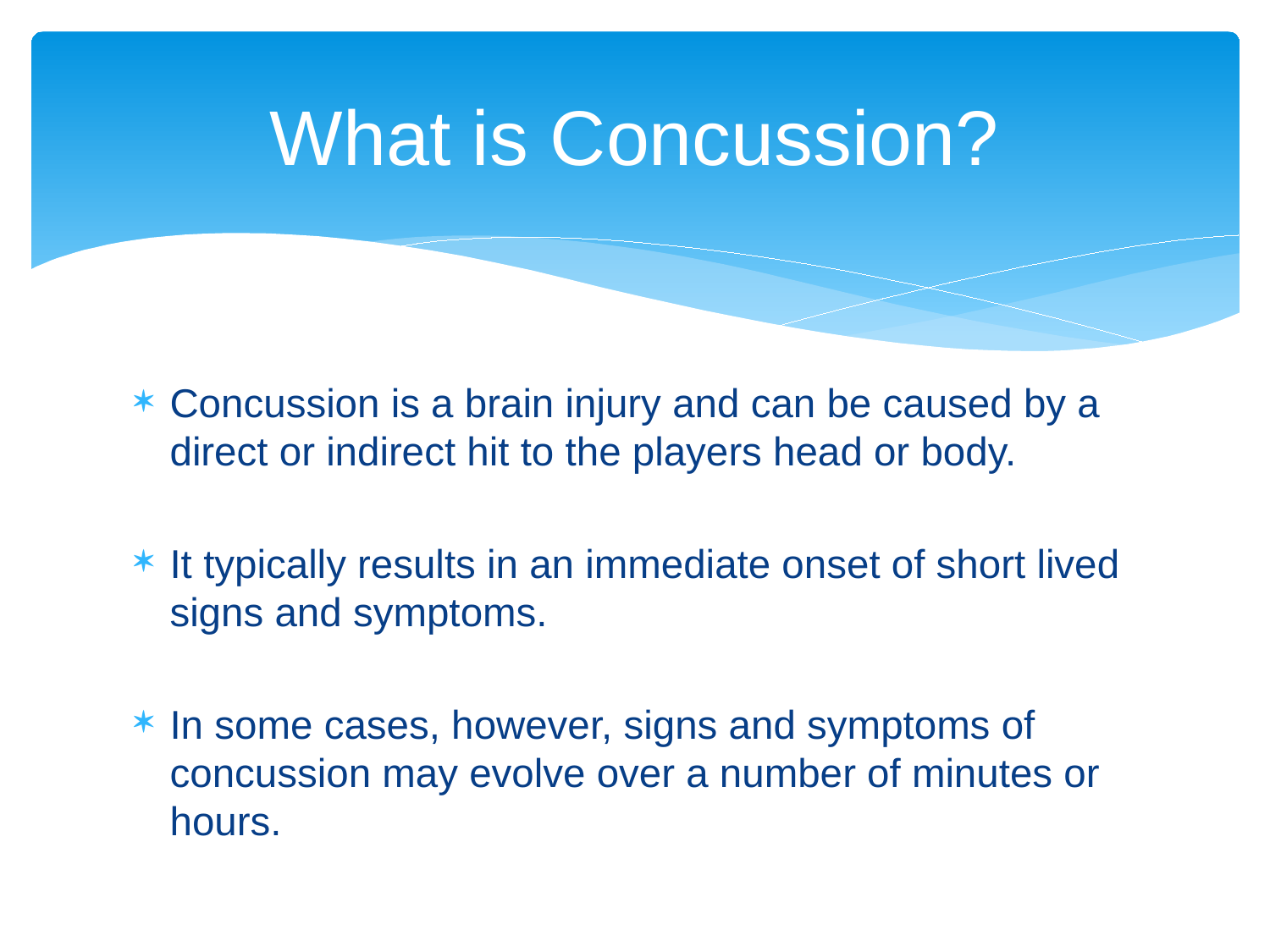

# What is Concussion?
Concussion is a brain injury and can be caused by a direct or indirect hit to the players head or body.

It typically results in an immediate onset of short lived signs and symptoms.

In some cases, however, signs and symptoms of concussion may evolve over a number of minutes or hours.